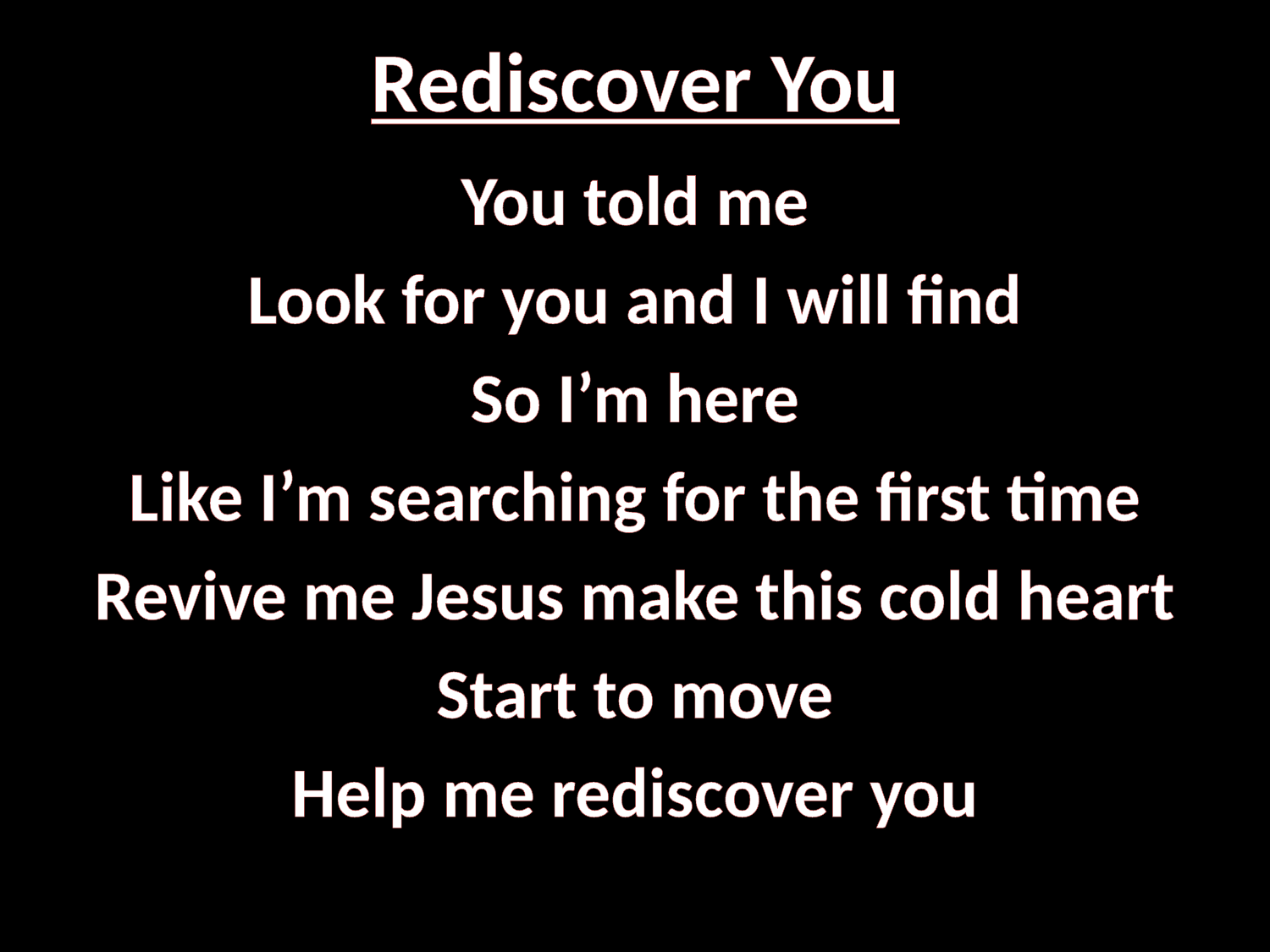

# Rediscover You
You told me
Look for you and I will find
So I’m here
Like I’m searching for the first time
Revive me Jesus make this cold heart
Start to move
Help me rediscover you